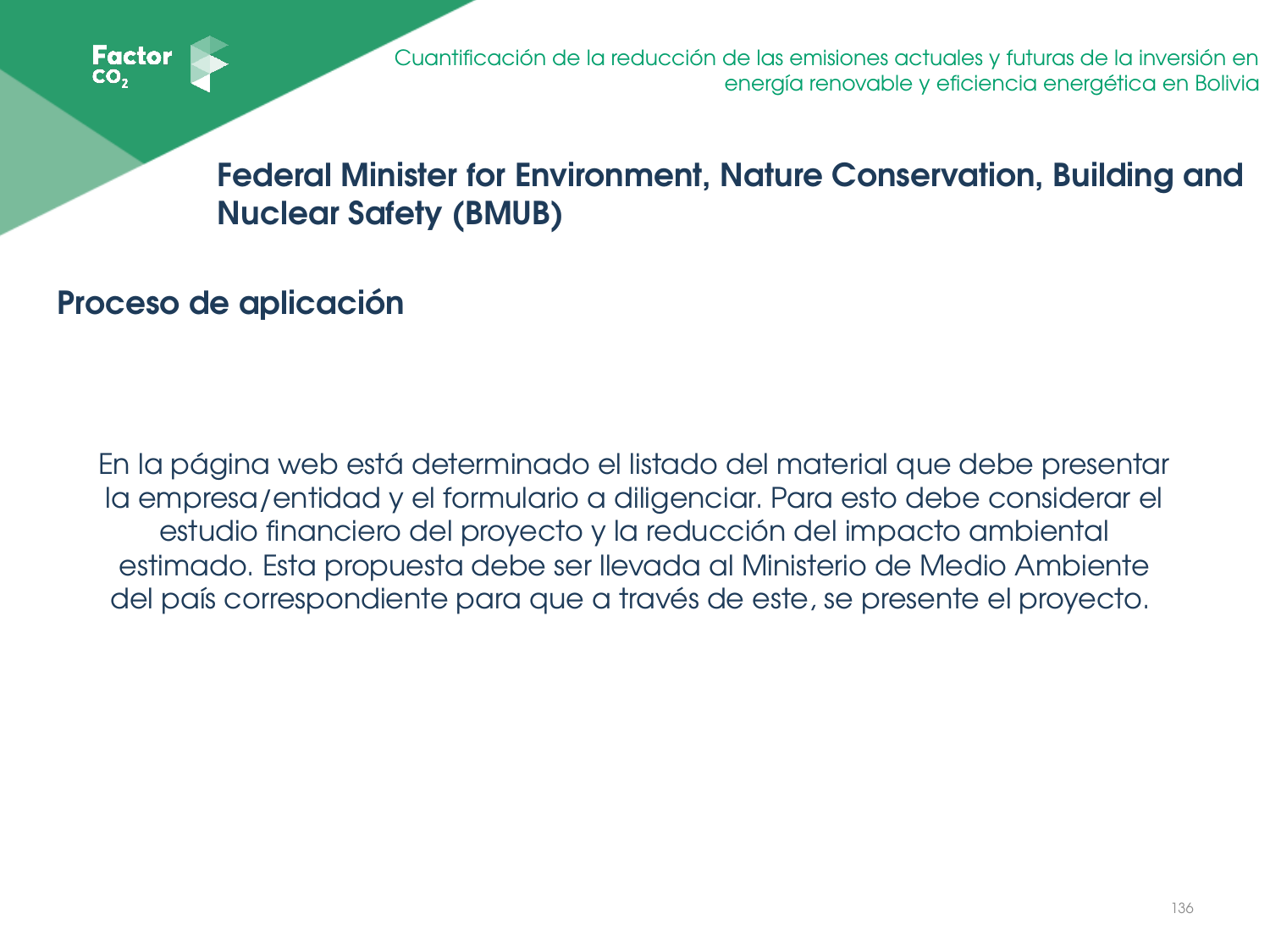

Federal Minister for Environment, Nature Conservation, Building and Nuclear Safety (BMUB)
Proceso de aplicación
En la página web está determinado el listado del material que debe presentar la empresa/entidad y el formulario a diligenciar. Para esto debe considerar el estudio financiero del proyecto y la reducción del impacto ambiental estimado. Esta propuesta debe ser llevada al Ministerio de Medio Ambiente del país correspondiente para que a través de este, se presente el proyecto.
136